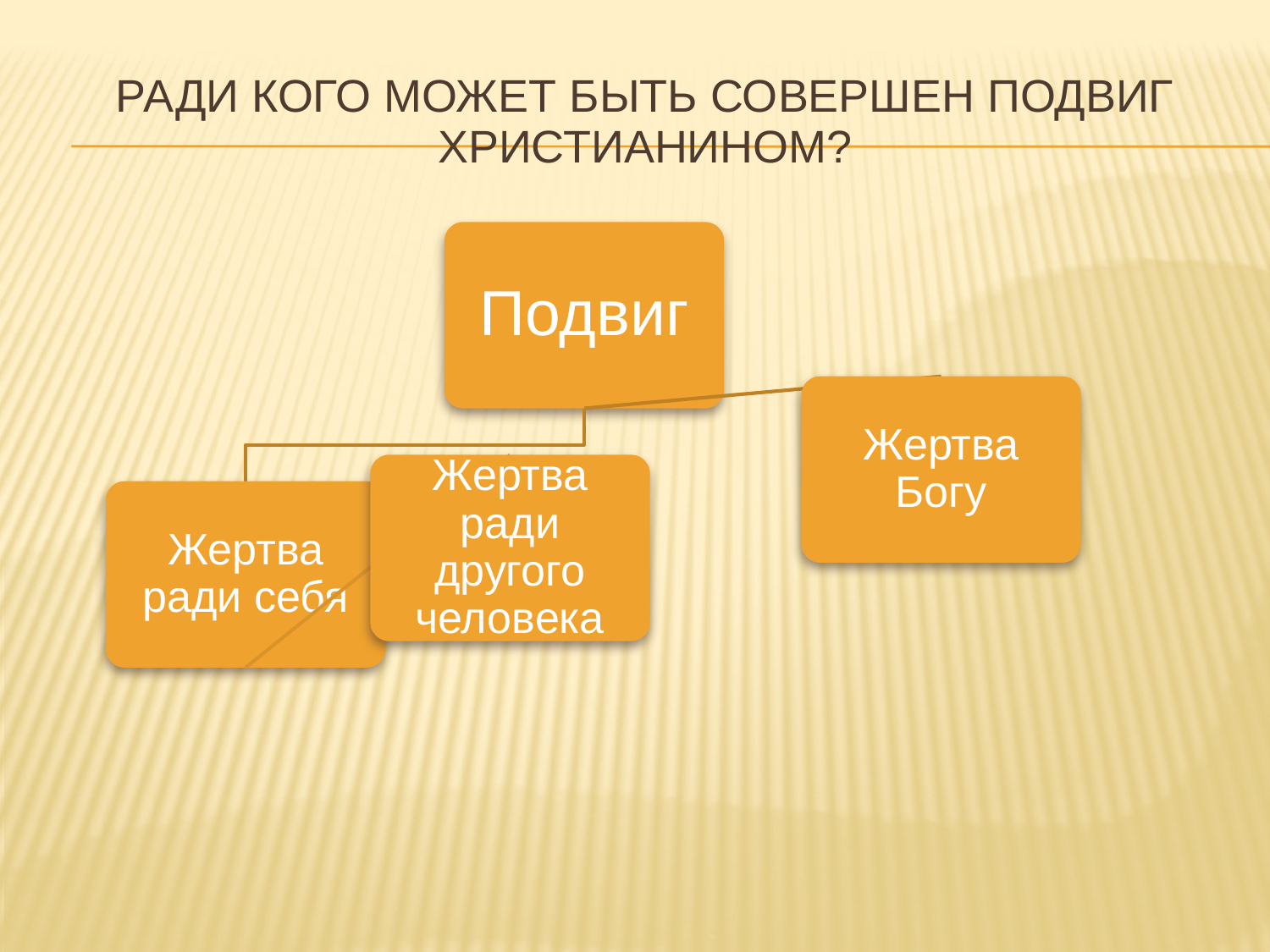

# Ради кого может быть совершен подвиг христианином?
Подвиг
Жертва ради себя
Жертва ради другого человека
Жертва Богу